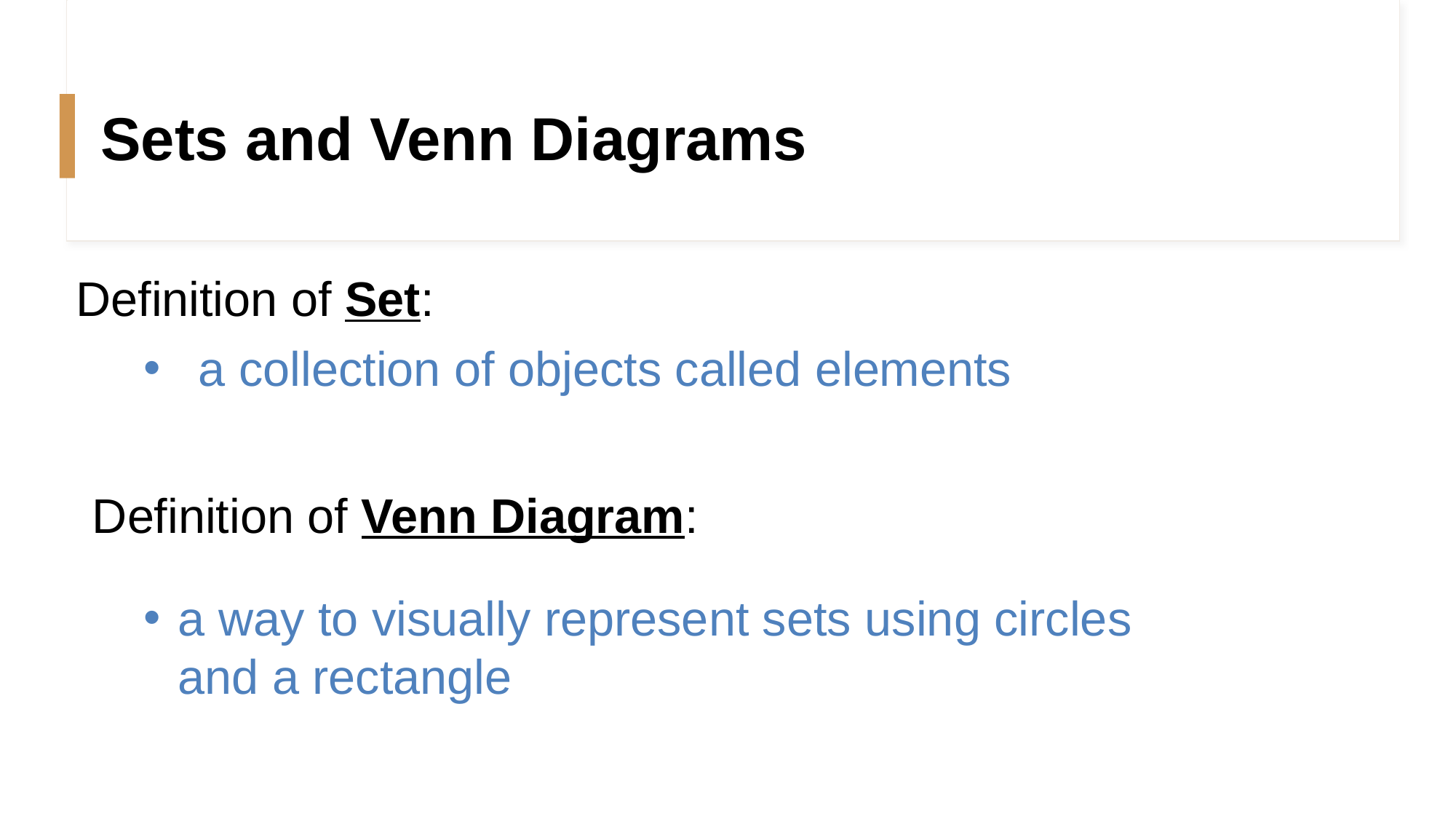

# Sets and Venn Diagrams
Definition of Set:
a collection of objects called elements
Definition of Venn Diagram:
a way to visually represent sets using circles and a rectangle